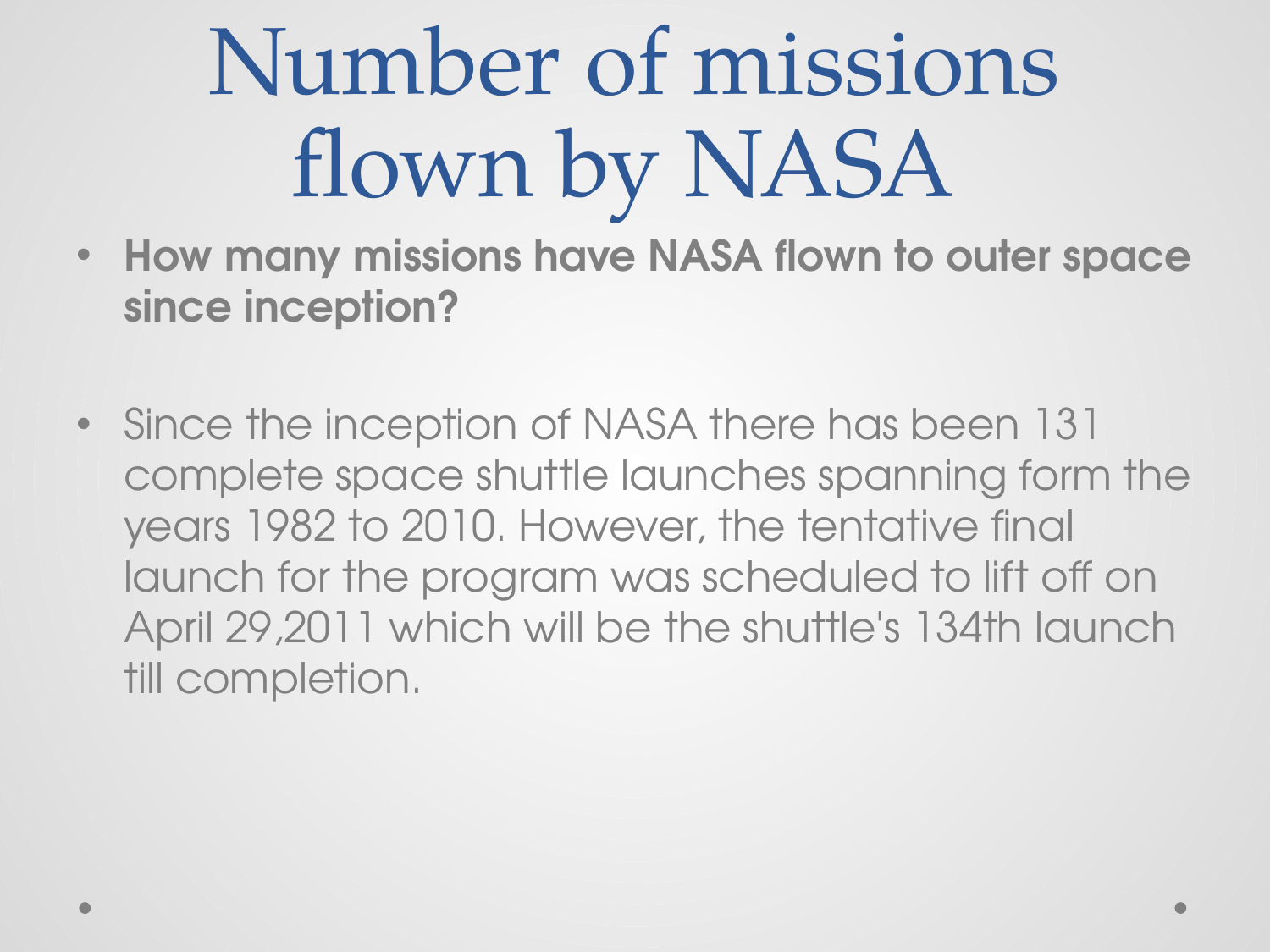

# Number of missions flown by NASA
How many missions have NASA flown to outer space since inception?

Since the inception of NASA there has been 131 complete space shuttle launches spanning form the years 1982 to 2010. However, the tentative final launch for the program was scheduled to lift off on April 29,2011 which will be the shuttle's 134th launch till completion.